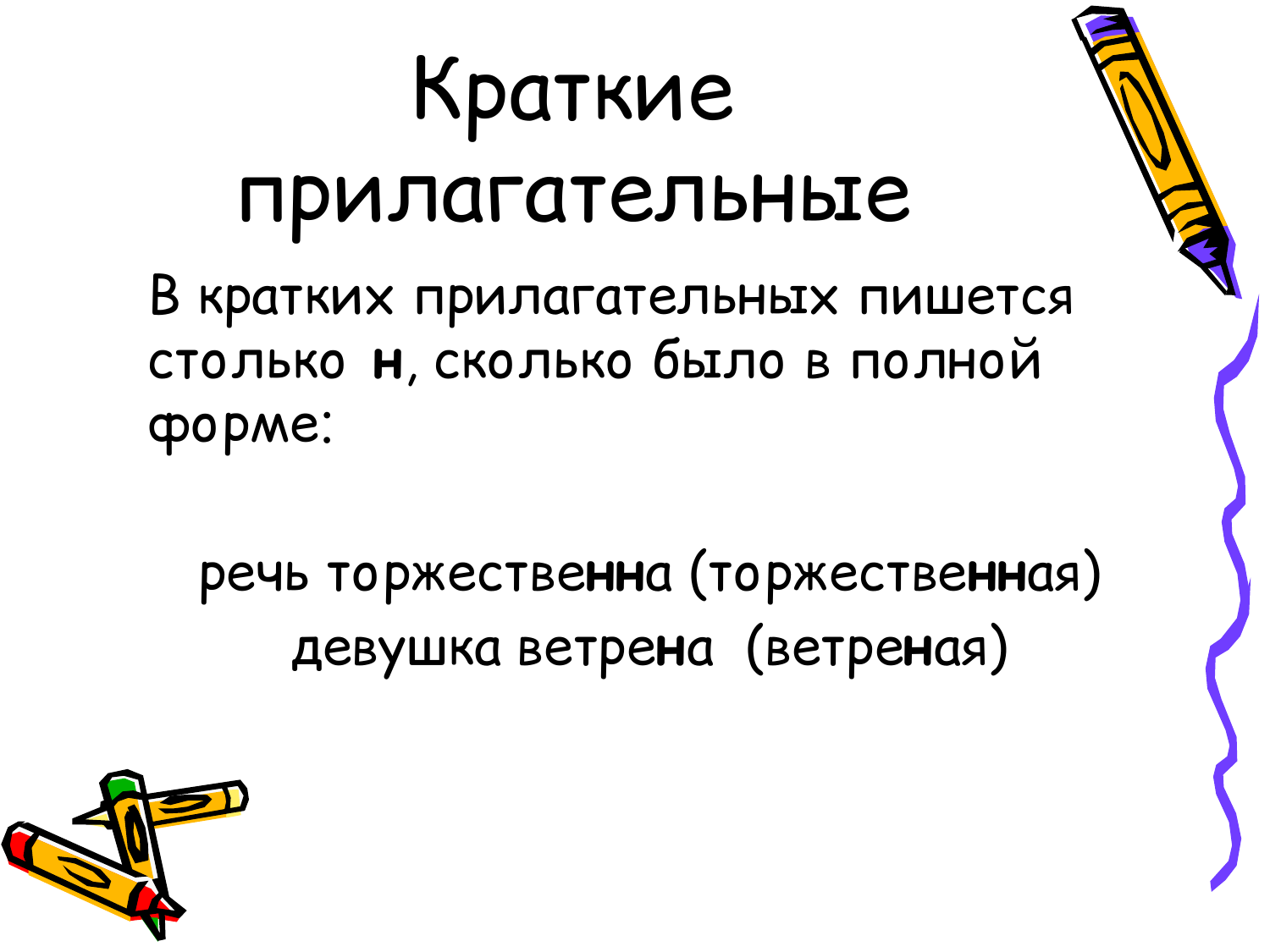

# Краткие прилагательные
		В кратких прилагательных пишется столько н, сколько было в полной форме:

	речь торжественна (торжественная)
	девушка ветрена  (ветреная)